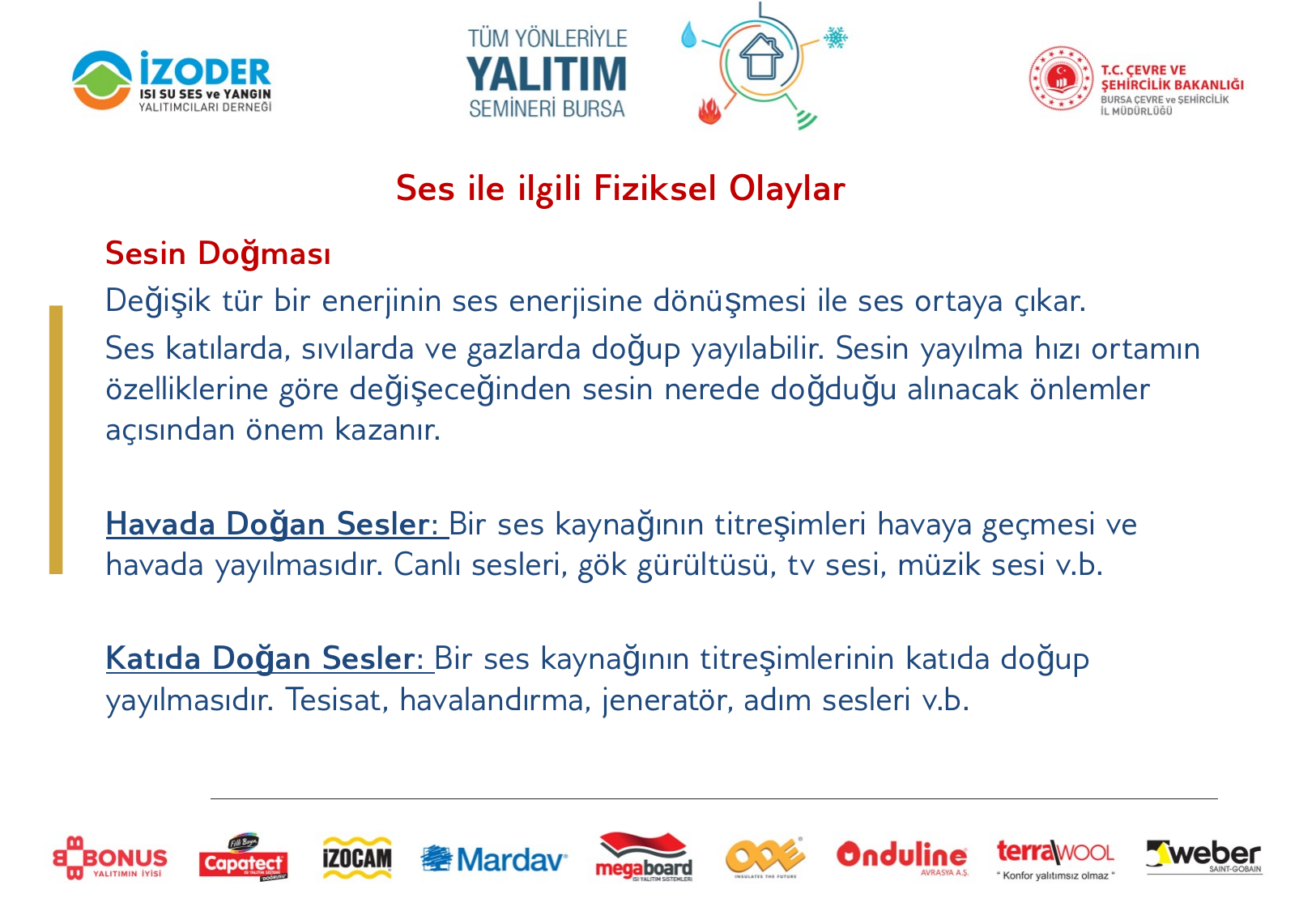

Ses ile ilgili Fiziksel Olaylar
Sesin Doğması
Değişik tür bir enerjinin ses enerjisine dönüşmesi ile ses ortaya çıkar.
Ses katılarda, sıvılarda ve gazlarda doğup yayılabilir. Sesin yayılma hızı ortamın özelliklerine göre değişeceğinden sesin nerede doğduğu alınacak önlemler açısından önem kazanır.

Havada Doğan Sesler: Bir ses kaynağının titreşimleri havaya geçmesi ve havada yayılmasıdır. Canlı sesleri, gök gürültüsü, tv sesi, müzik sesi v.b.

Katıda Doğan Sesler: Bir ses kaynağının titreşimlerinin katıda doğup yayılmasıdır. Tesisat, havalandırma, jeneratör, adım sesleri v.b.